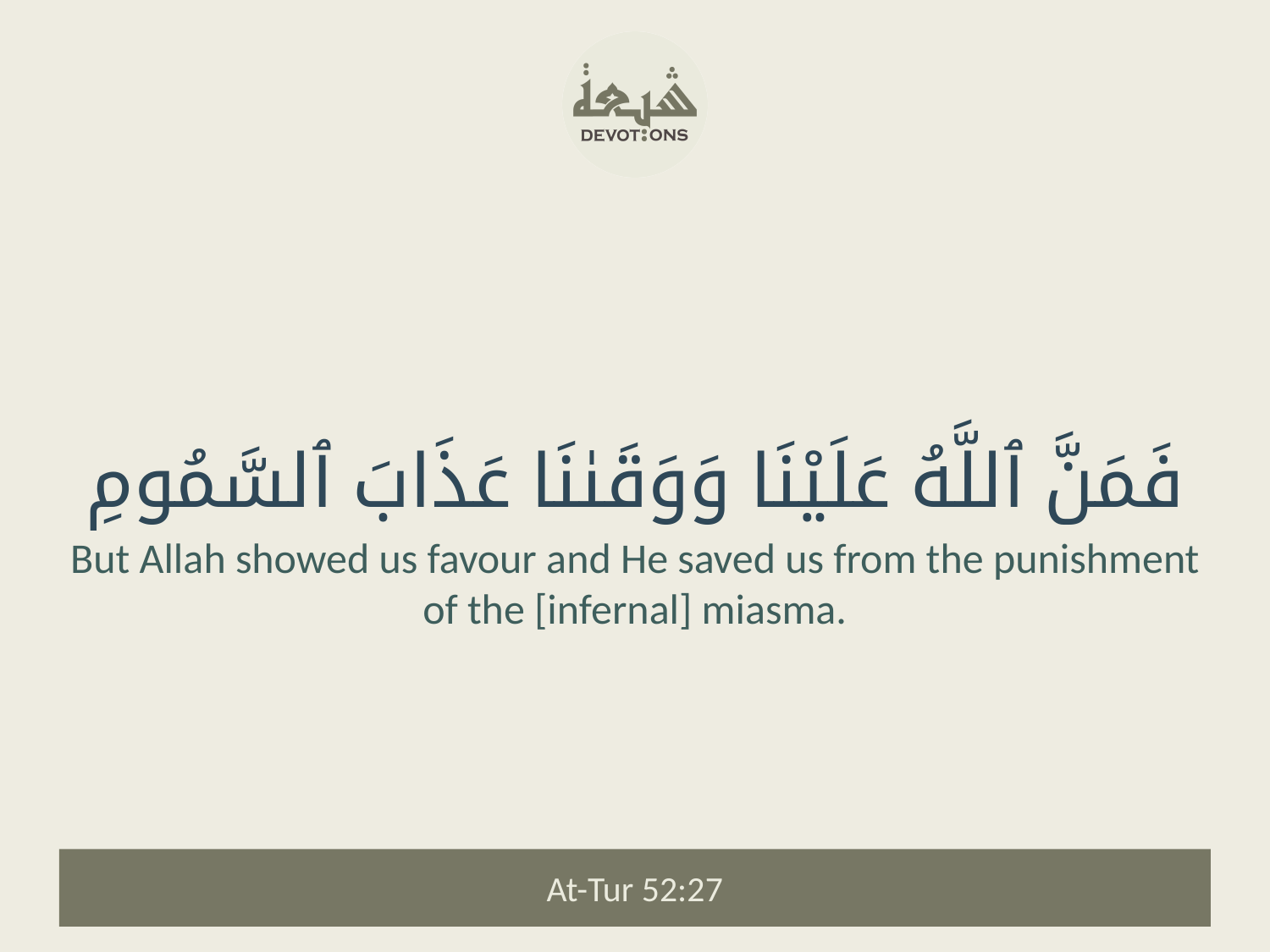

فَمَنَّ ٱللَّهُ عَلَيْنَا وَوَقَىٰنَا عَذَابَ ٱلسَّمُومِ
But Allah showed us favour and He saved us from the punishment of the [infernal] miasma.
At-Tur 52:27